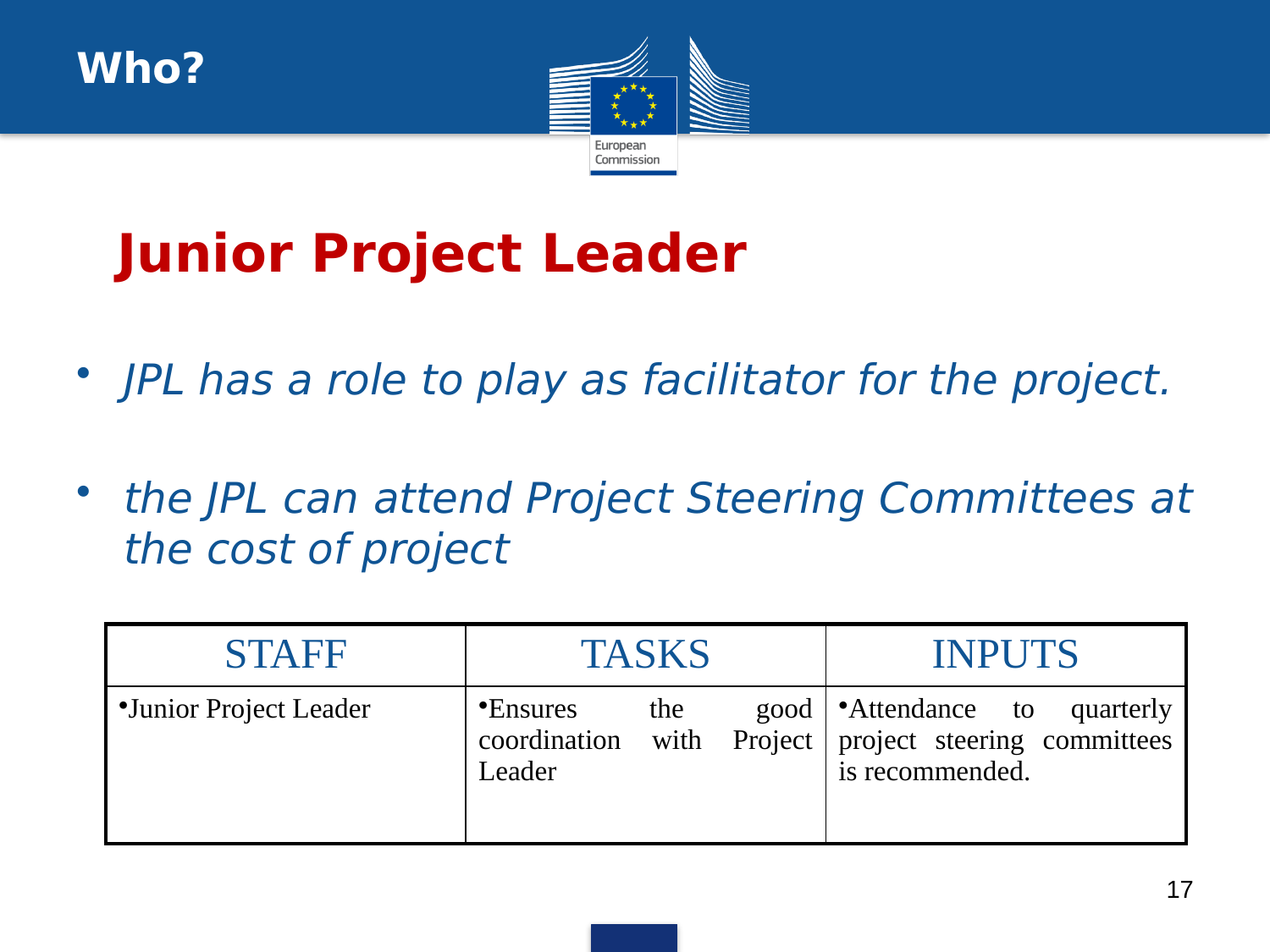

Who?
# Junior Project Leader
JPL has a role to play as facilitator for the project.

the JPL can attend Project Steering Committees at the cost of project

| STAFF | TASKS | INPUTS |
| --- | --- | --- |
| Junior Project Leader | Ensures the good coordination with Project Leader | Attendance to quarterly project steering committees is recommended. |
17